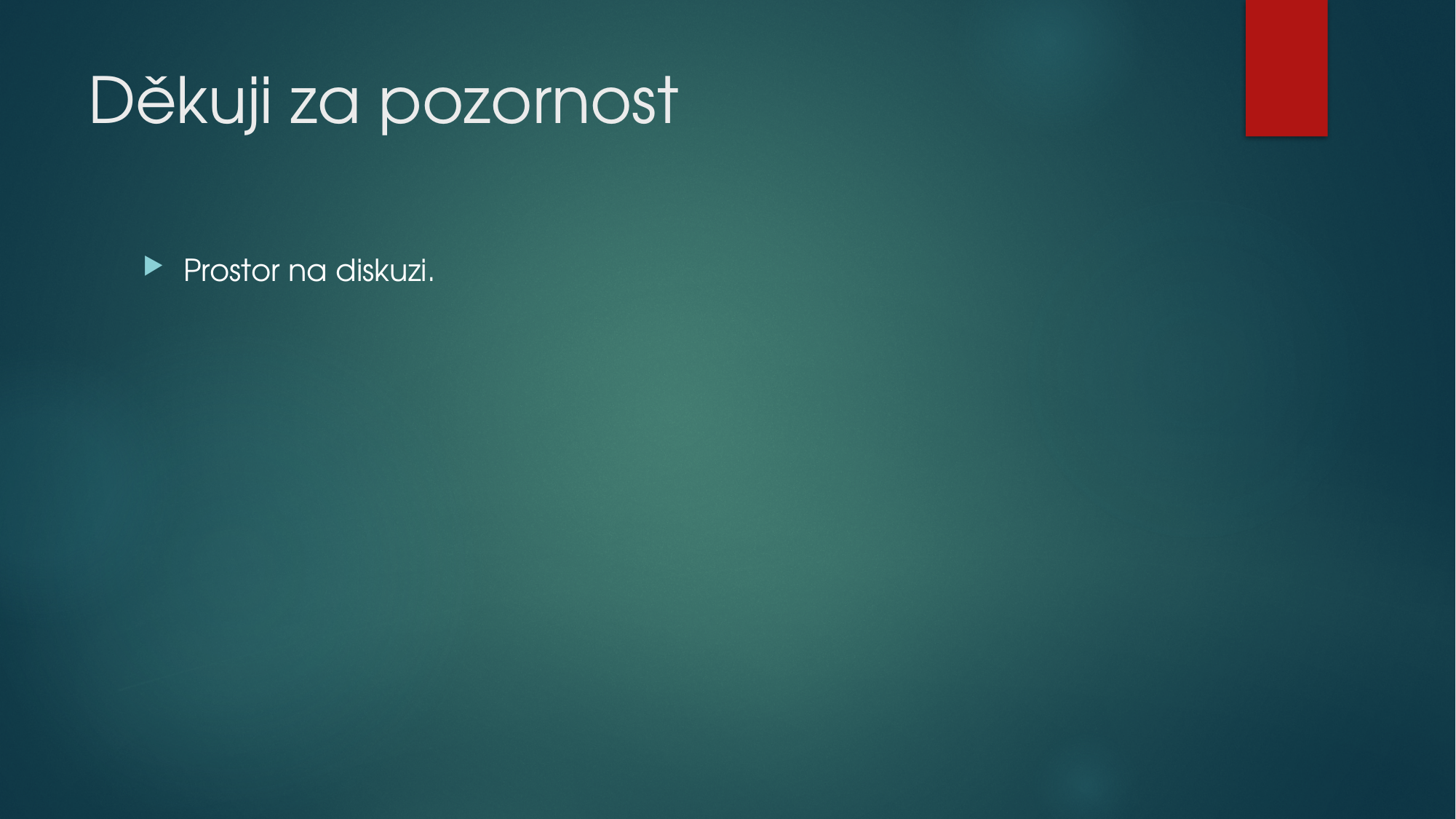

# Děkuji za pozornost
Prostor na diskuzi.